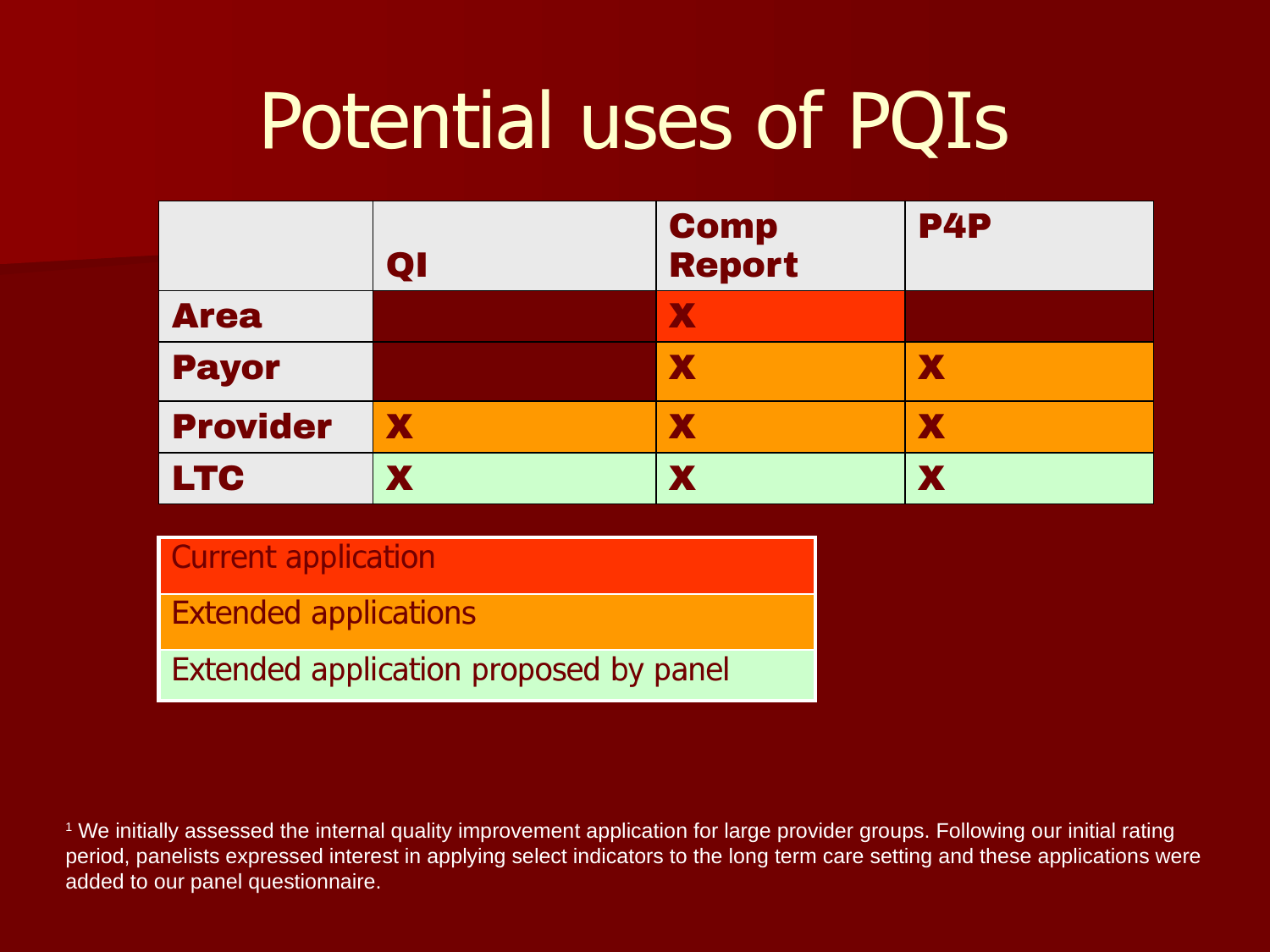

# Potential uses of PQIs
|  | QI | Comp Report | P4P |
| --- | --- | --- | --- |
| Area |  | X |  |
| Payor |  | X | X |
| Provider | X | X | X |
| LTC | X | X | X |
| Current application |
| --- |
| Extended applications |
| Extended application proposed by panel |
1 We initially assessed the internal quality improvement application for large provider groups. Following our initial rating period, panelists expressed interest in applying select indicators to the long term care setting and these applications were added to our panel questionnaire.